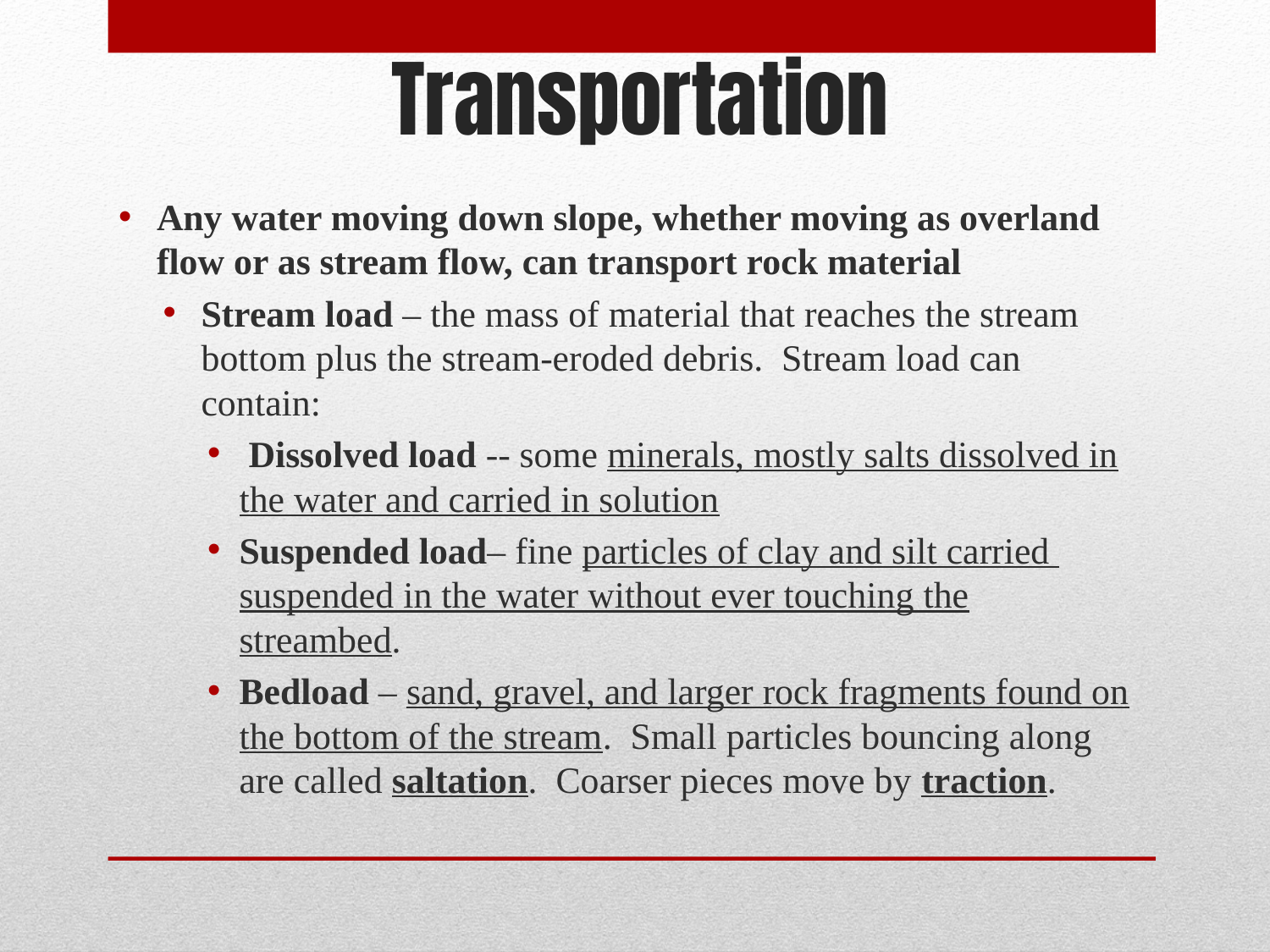

Transportation
Any water moving down slope, whether moving as overland flow or as stream flow, can transport rock material
Stream load – the mass of material that reaches the stream bottom plus the stream-eroded debris.  Stream load can contain:
 Dissolved load -- some minerals, mostly salts dissolved in the water and carried in solution
Suspended load– fine particles of clay and silt carried  suspended in the water without ever touching the streambed.
Bedload – sand, gravel, and larger rock fragments found on the bottom of the stream.  Small particles bouncing along are called saltation.  Coarser pieces move by traction.